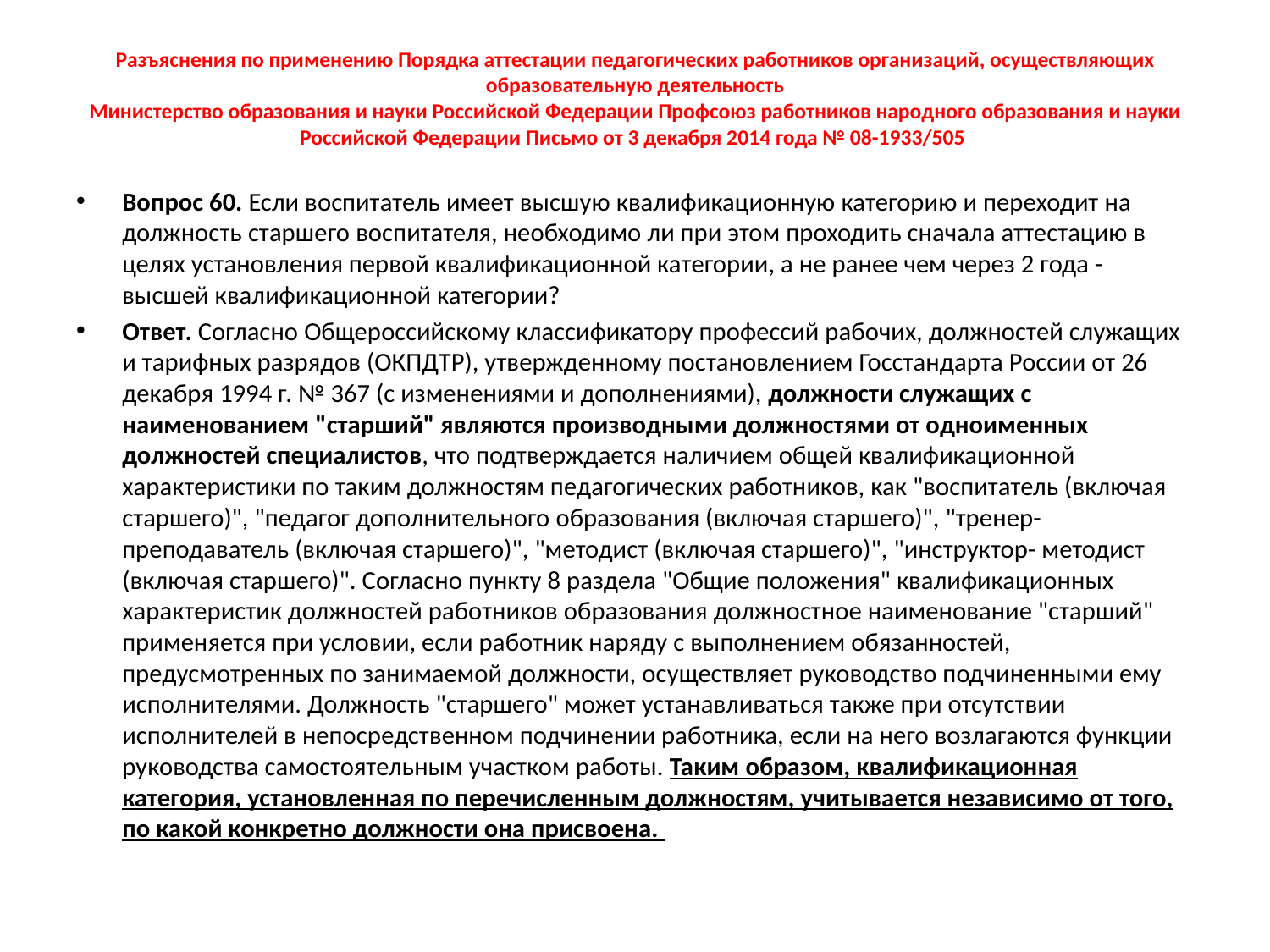

# Разъяснения по применению Порядка аттестации педагогических работников организаций, осуществляющих образовательную деятельность Министерство образования и науки Российской Федерации Профсоюз работников народного образования и науки Российской Федерации Письмо от 3 декабря 2014 года № 08-1933/505
Вопрос 60. Если воспитатель имеет высшую квалификационную категорию и переходит на должность старшего воспитателя, необходимо ли при этом проходить сначала аттестацию в целях установления первой квалификационной категории, а не ранее чем через 2 года - высшей квалификационной категории?
Ответ. Согласно Общероссийскому классификатору профессий рабочих, должностей служащих и тарифных разрядов (ОКПДТР), утвержденному постановлением Госстандарта России от 26 декабря 1994 г. № 367 (с изменениями и дополнениями), должности служащих с наименованием "старший" являются производными должностями от одноименных должностей специалистов, что подтверждается наличием общей квалификационной характеристики по таким должностям педагогических работников, как "воспитатель (включая старшего)", "педагог дополнительного образования (включая старшего)", "тренер-преподаватель (включая старшего)", "методист (включая старшего)", "инструктор- методист (включая старшего)". Согласно пункту 8 раздела "Общие положения" квалификационных характеристик должностей работников образования должностное наименование "старший" применяется при условии, если работник наряду с выполнением обязанностей, предусмотренных по занимаемой должности, осуществляет руководство подчиненными ему исполнителями. Должность "старшего" может устанавливаться также при отсутствии исполнителей в непосредственном подчинении работника, если на него возлагаются функции руководства самостоятельным участком работы. Таким образом, квалификационная категория, установленная по перечисленным должностям, учитывается независимо от того, по какой конкретно должности она присвоена.